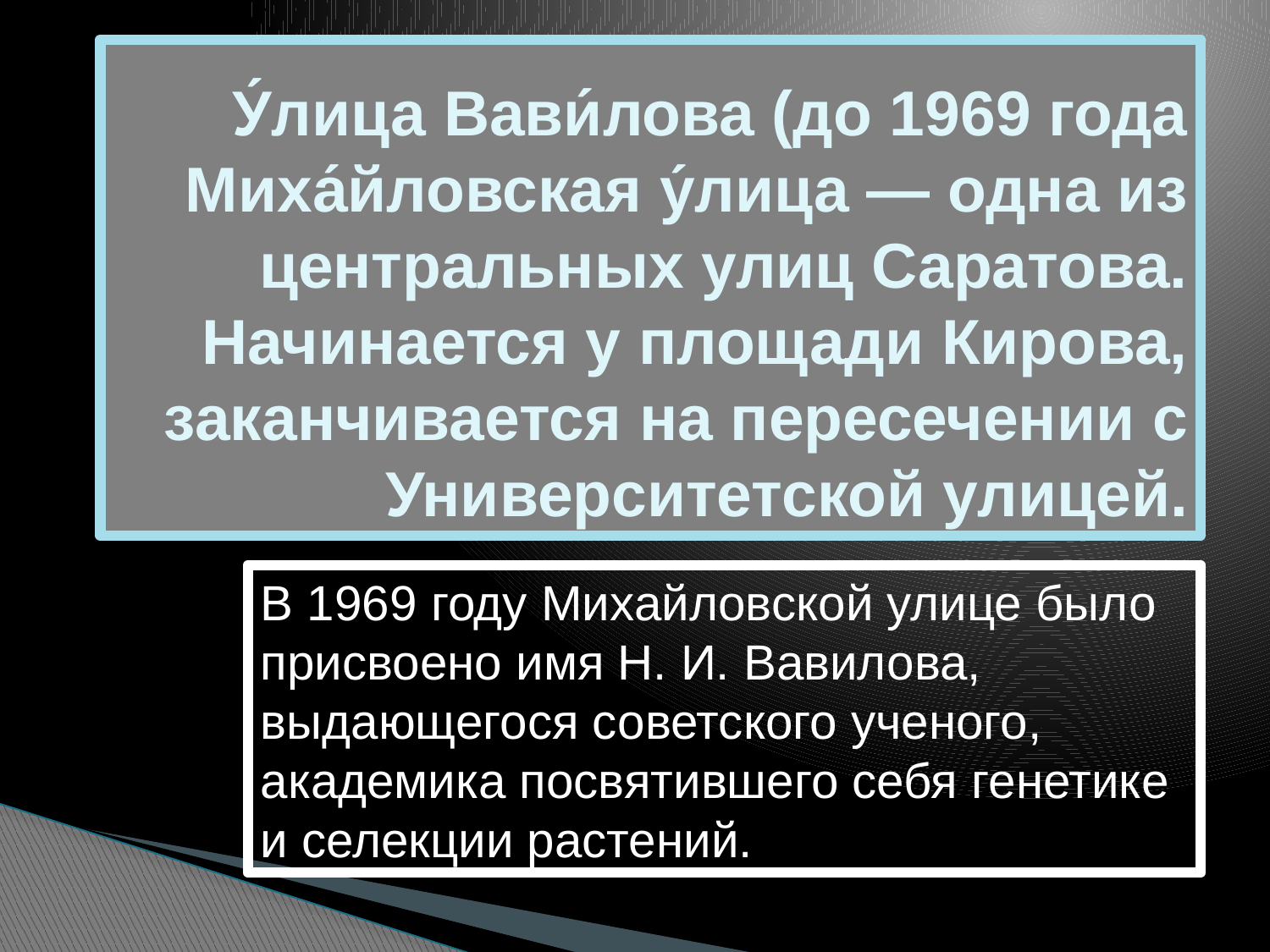

# У́лица Вави́лова (до 1969 года Миха́йловская у́лица — одна из центральных улиц Саратова. Начинается у площади Кирова, заканчивается на пересечении с Университетской улицей.
В 1969 году Михайловской улице было присвоено имя Н. И. Вавилова, выдающегося советского ученого, академика посвятившего себя генетике и селекции растений.